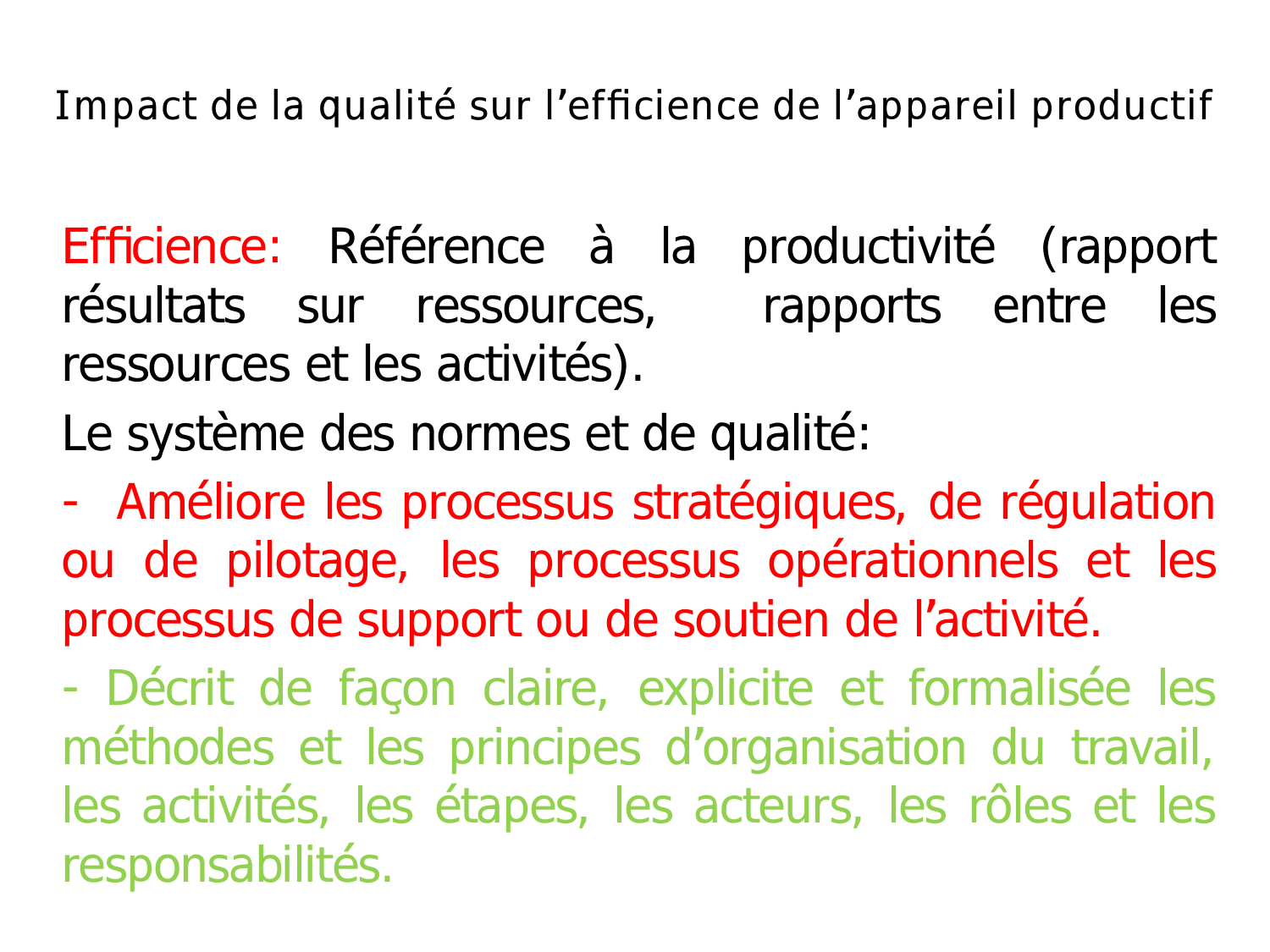

# Impact de la qualité sur l’efficience de l’appareil productif
Efficience: Référence à la productivité (rapport résultats sur ressources,  rapports entre les ressources et les activités).
Le système des normes et de qualité:
-  Améliore les processus stratégiques, de régulation ou de pilotage, les processus opérationnels et les processus de support ou de soutien de l’activité.
- Décrit de façon claire, explicite et formalisée les méthodes et les principes d’organisation du travail, les activités, les étapes, les acteurs, les rôles et les responsabilités.